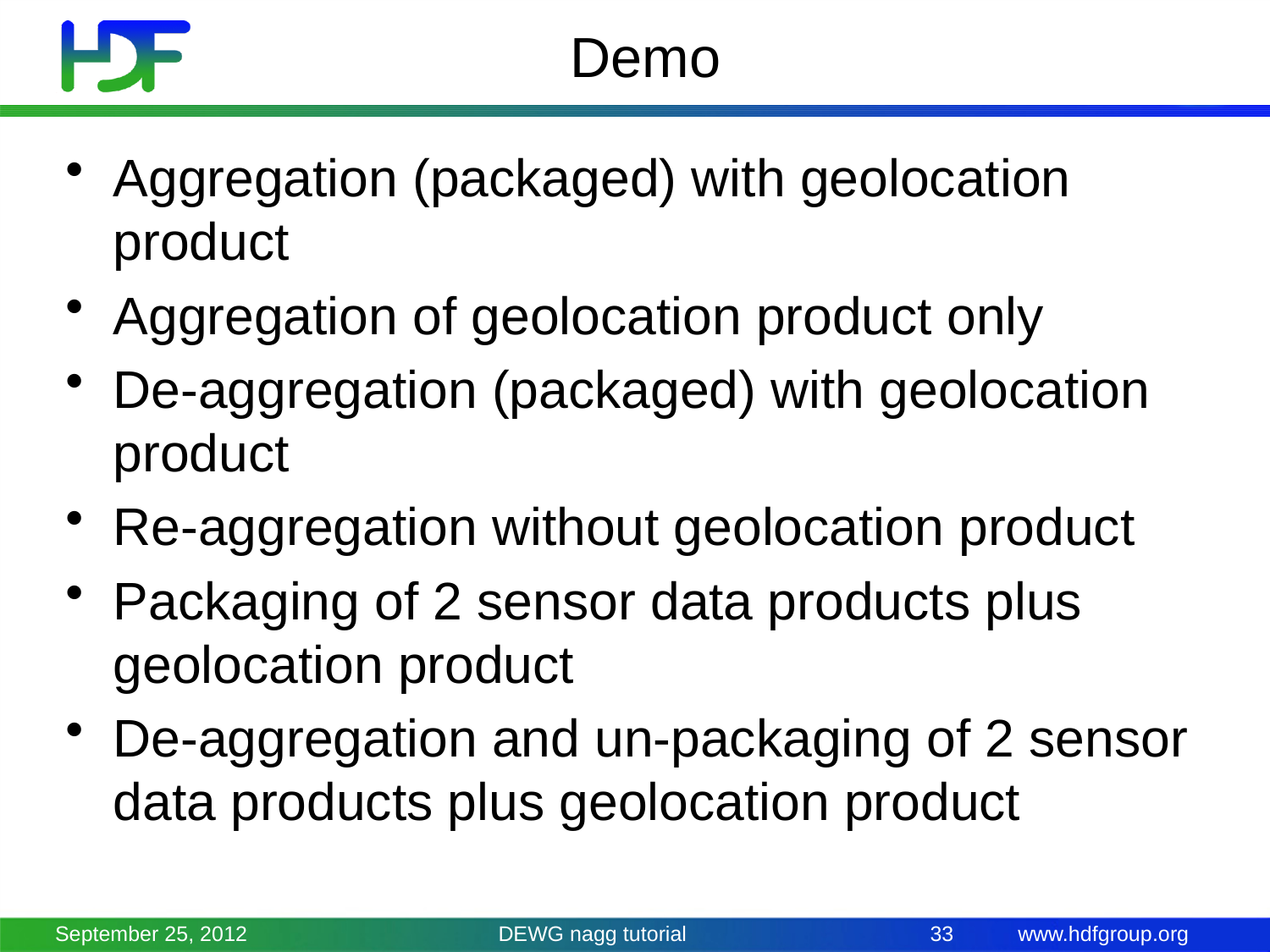

# Demo
Aggregation (packaged) with geolocation product
Aggregation of geolocation product only
De-aggregation (packaged) with geolocation product
Re-aggregation without geolocation product
Packaging of 2 sensor data products plus geolocation product
De-aggregation and un-packaging of 2 sensor data products plus geolocation product

September 25, 2012
DEWG nagg tutorial
33